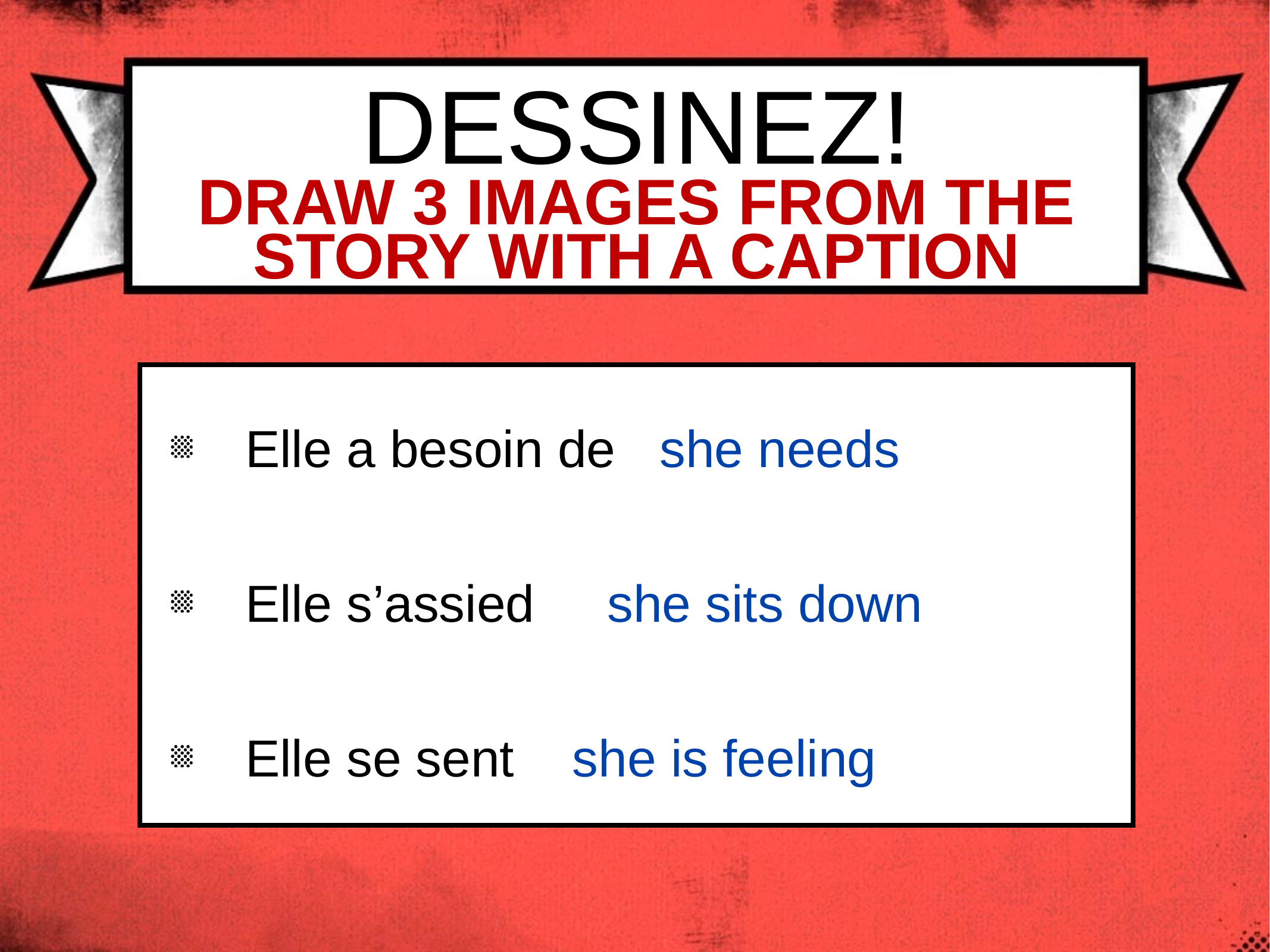

Dessinez!
Draw 3 images from the story with a caption
Elle a besoin de   she needs
Elle s’assied     she sits down
Elle se sent    she is feeling